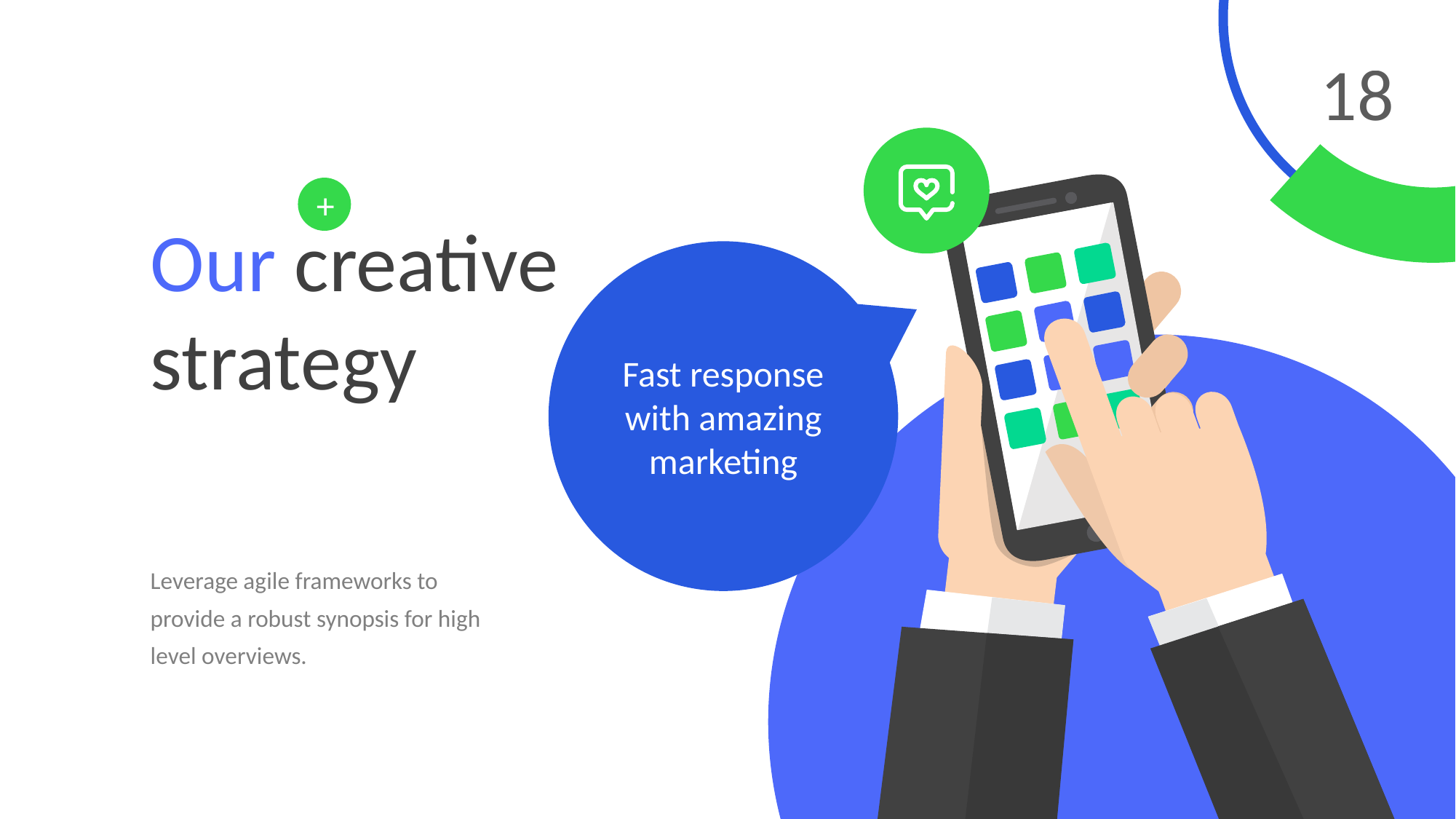

18

+
Our creative strategy
Fast response with amazing marketing

Leverage agile frameworks to provide a robust synopsis for high level overviews.